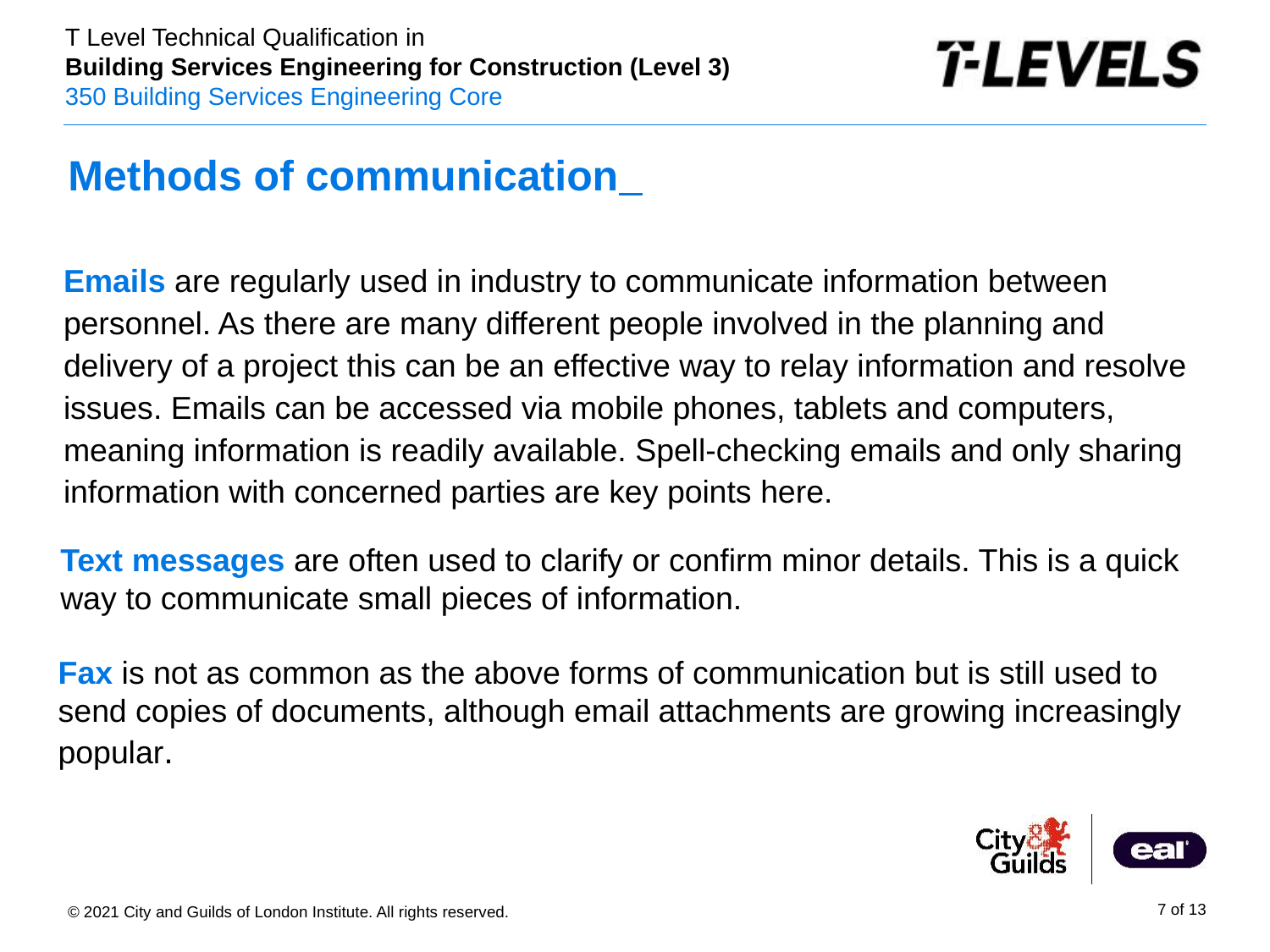

#
Methods of communication
Emails are regularly used in industry to communicate information between personnel. As there are many different people involved in the planning and delivery of a project this can be an effective way to relay information and resolve issues. Emails can be accessed via mobile phones, tablets and computers, meaning information is readily available. Spell-checking emails and only sharing information with concerned parties are key points here.

Text messages are often used to clarify or confirm minor details. This is a quick way to communicate small pieces of information.
Fax is not as common as the above forms of communication but is still used to send copies of documents, although email attachments are growing increasingly popular.